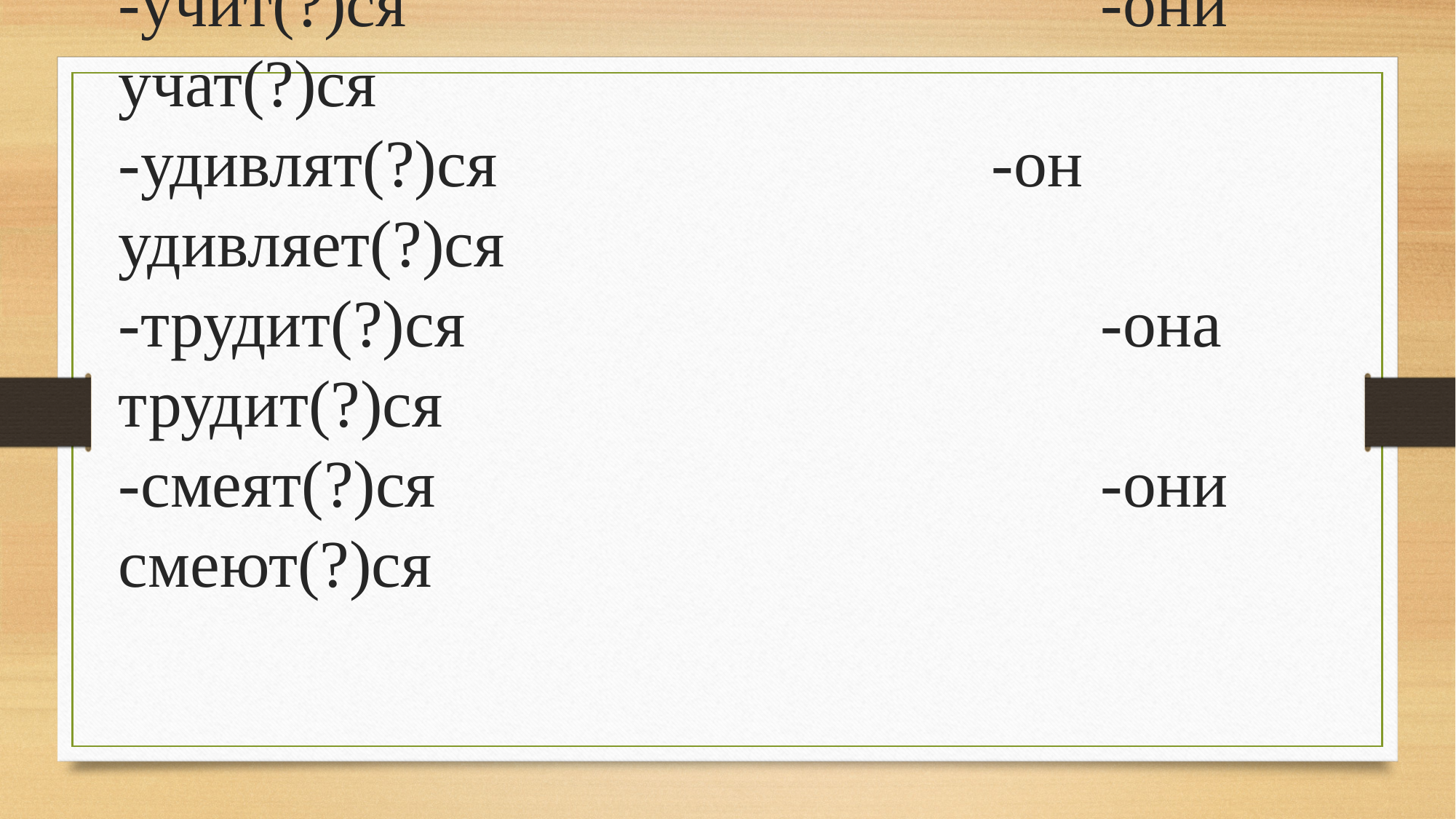

# -Мирит(?)ся						-он мирит(?)ся -сердит(?)ся						-он сердит(?)ся -учит(?)ся							-они учат(?)ся -удивлят(?)ся 					-он удивляет(?)ся -трудит(?)ся						-она трудит(?)ся -смеят(?)ся							-они смеют(?)ся